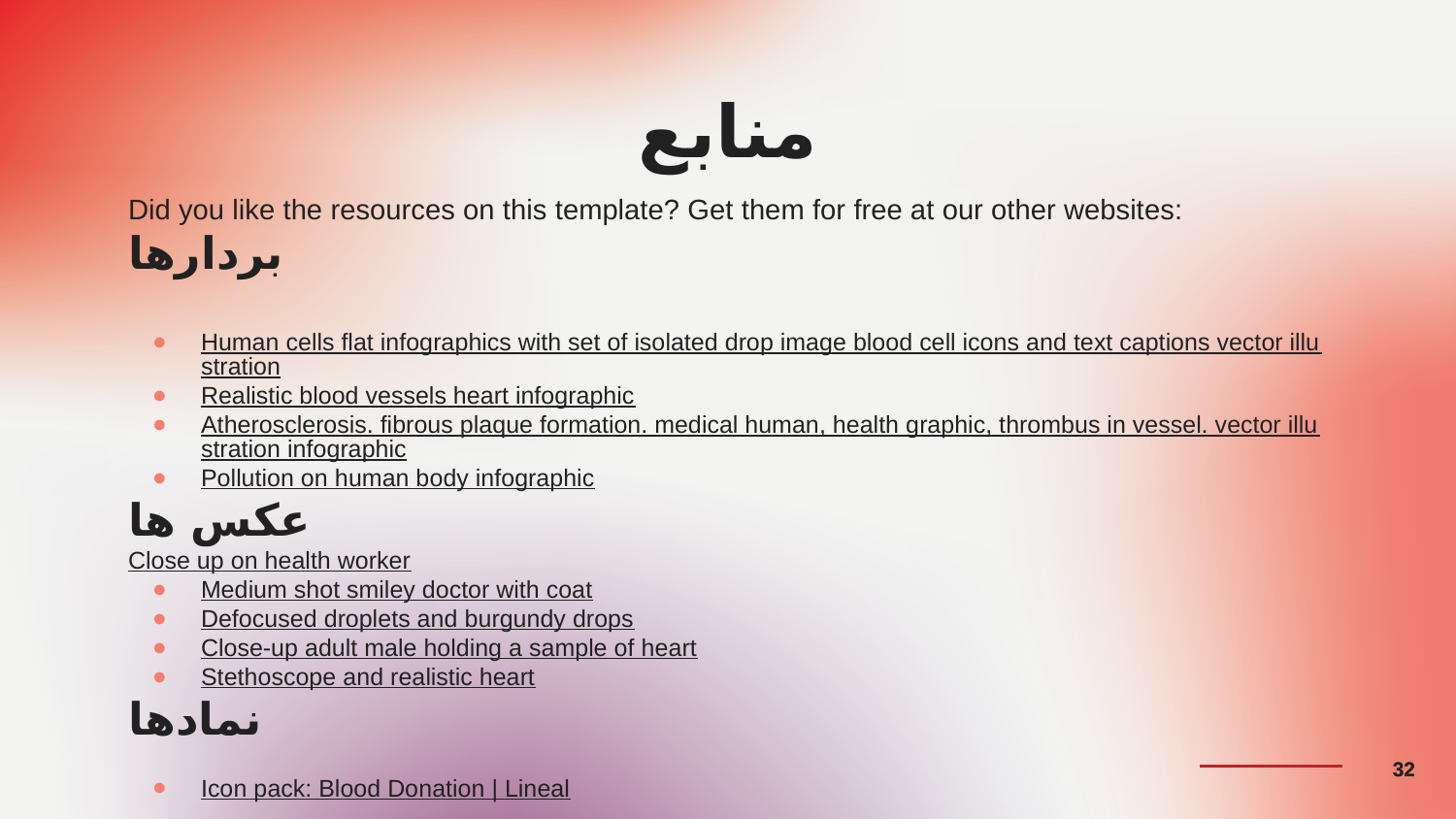

# منابع
Did you like the resources on this template? Get them for free at our other websites:
بردارها

Human cells flat infographics with set of isolated drop image blood cell icons and text captions vector illustration
Realistic blood vessels heart infographic
Atherosclerosis. fibrous plaque formation. medical human, health graphic, thrombus in vessel. vector illustration infographic
Pollution on human body infographic
عکس ها
Close up on health worker
Medium shot smiley doctor with coat
Defocused droplets and burgundy drops
Close-up adult male holding a sample of heart
Stethoscope and realistic heart
نمادها

Icon pack: Blood Donation | Lineal

32
32